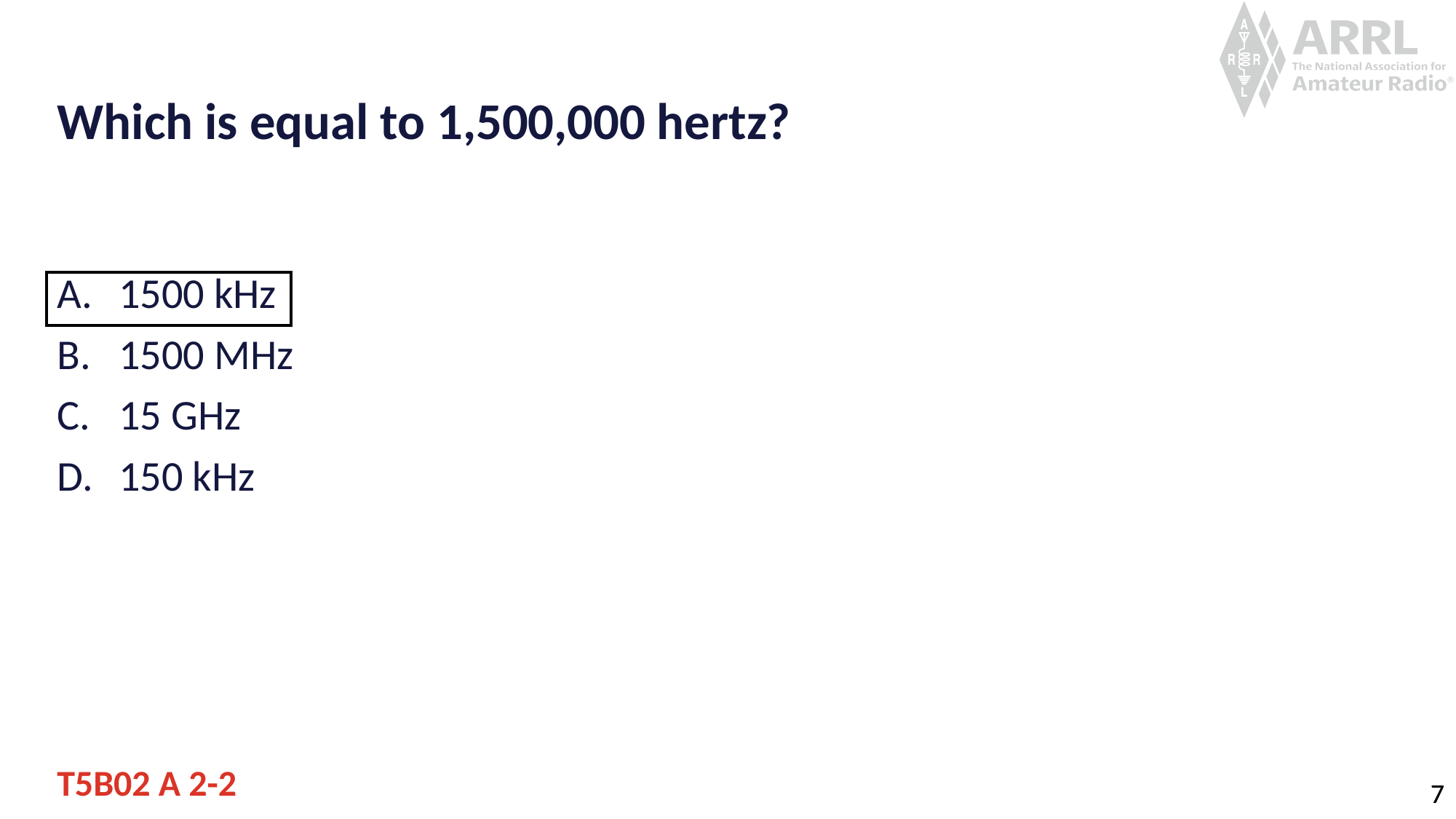

# Which is equal to 1,500,000 hertz?
1500 kHz
1500 MHz
15 GHz
150 kHz

T5B02 A 2-2